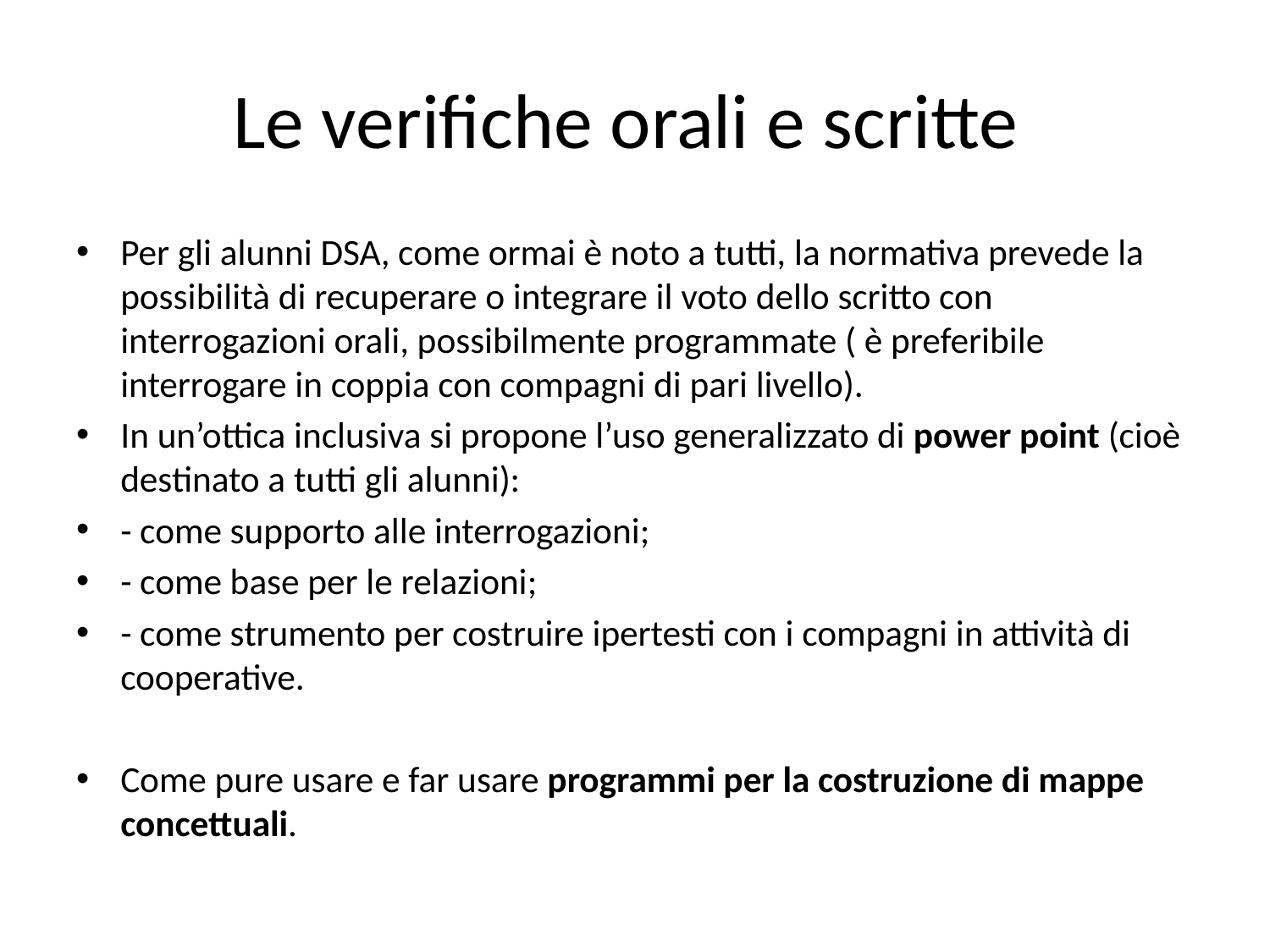

# Le verifiche orali e scritte
Per gli alunni DSA, come ormai è noto a tutti, la normativa prevede la possibilità di recuperare o integrare il voto dello scritto con interrogazioni orali, possibilmente programmate ( è preferibile interrogare in coppia con compagni di pari livello).
In un’ottica inclusiva si propone l’uso generalizzato di power point (cioè destinato a tutti gli alunni):
- come supporto alle interrogazioni;
- come base per le relazioni;
- come strumento per costruire ipertesti con i compagni in attività di cooperative.

Come pure usare e far usare programmi per la costruzione di mappe concettuali.